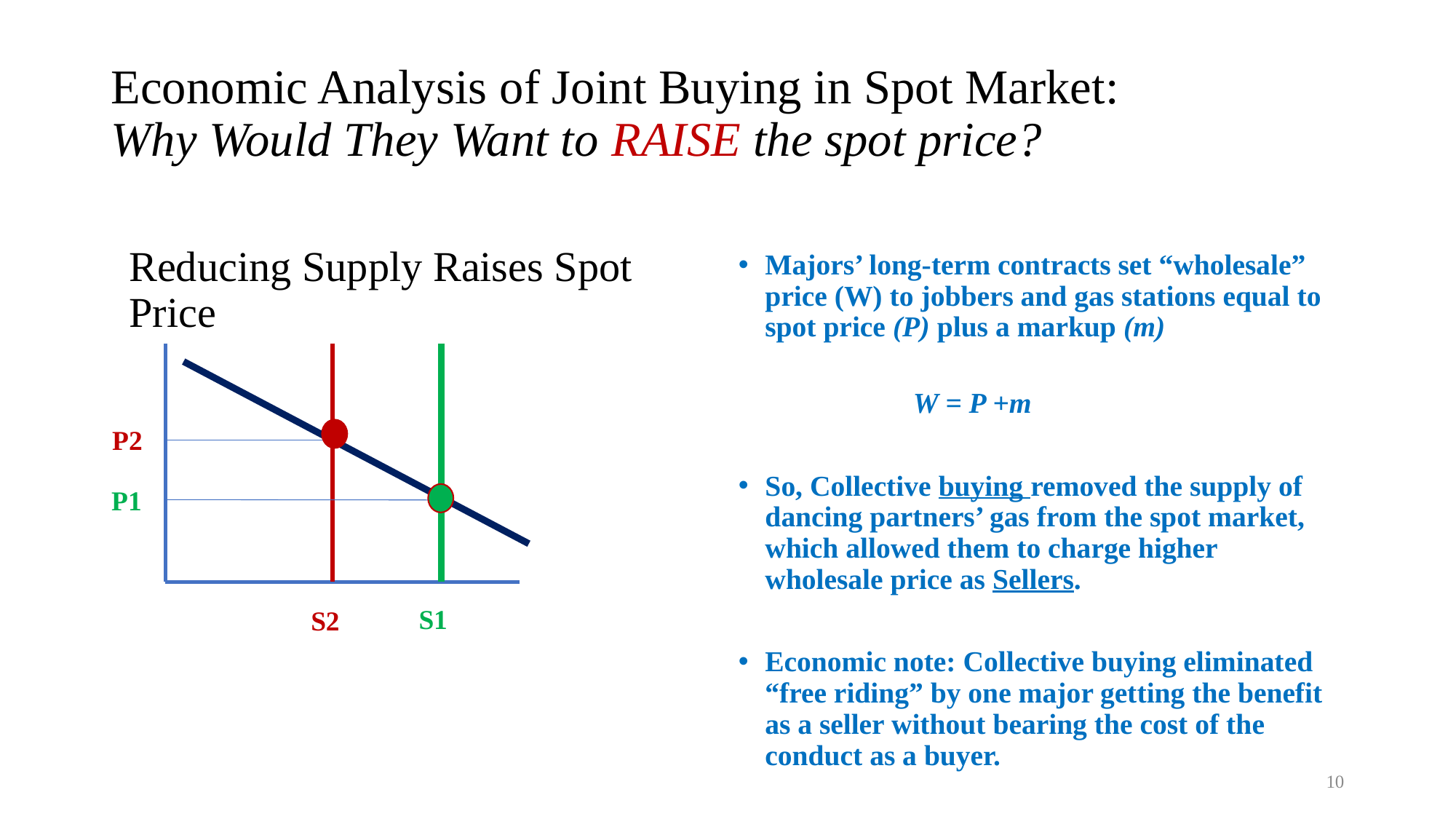

# Economic Analysis of Joint Buying in Spot Market: Why Would They Want to RAISE the spot price?
Reducing Supply Raises Spot Price
Majors’ long-term contracts set “wholesale” price (W) to jobbers and gas stations equal to spot price (P) plus a markup (m)
                        W = P +m

So, Collective buying removed the supply of dancing partners’ gas from the spot market, which allowed them to charge higher wholesale price as Sellers.

Economic note: Collective buying eliminated “free riding” by one major getting the benefit as a seller without bearing the cost of the conduct as a buyer.
P2

P1

S1
S2
10